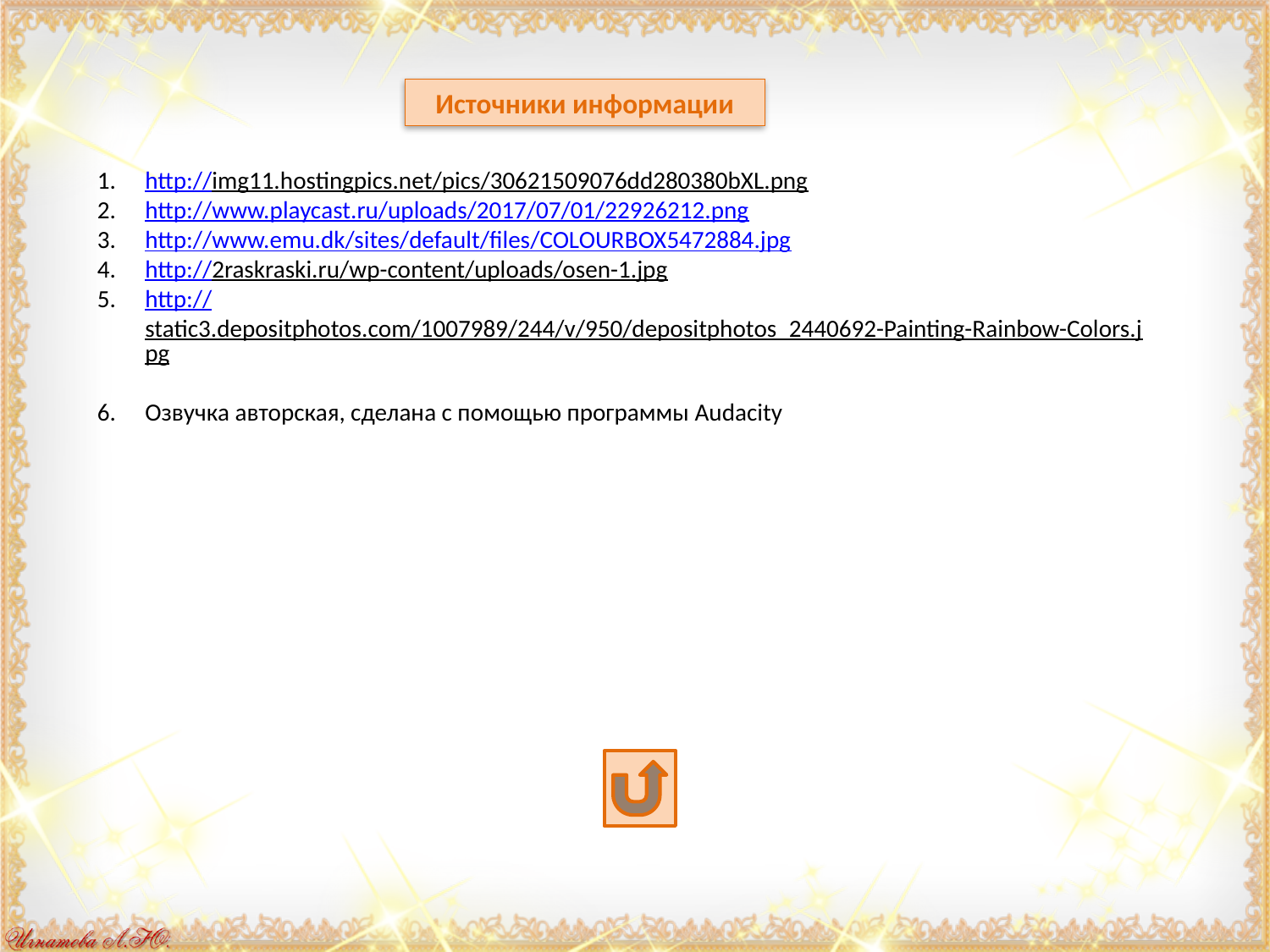

Источники информации
http://img11.hostingpics.net/pics/30621509076dd280380bXL.png
http://www.playcast.ru/uploads/2017/07/01/22926212.png
http://www.emu.dk/sites/default/files/COLOURBOX5472884.jpg
http://2raskraski.ru/wp-content/uploads/osen-1.jpg
http://static3.depositphotos.com/1007989/244/v/950/depositphotos_2440692-Painting-Rainbow-Colors.jpg
Озвучка авторская, сделана с помощью программы Audacity